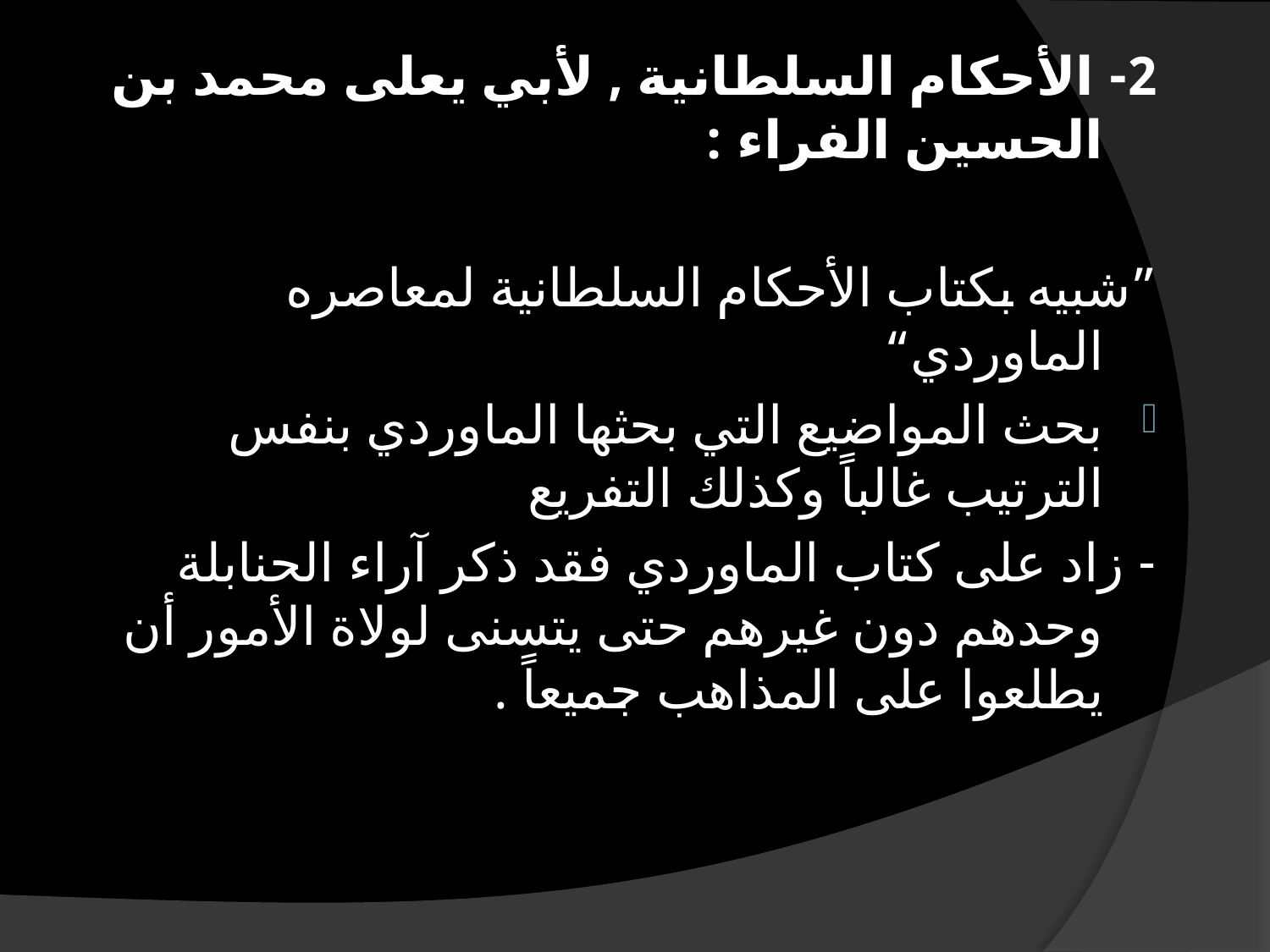

2- الأحكام السلطانية , لأبي يعلى محمد بن الحسين الفراء :

”شبيه بكتاب الأحكام السلطانية لمعاصره الماوردي“
بحث المواضيع التي بحثها الماوردي بنفس الترتيب غالباً وكذلك التفريع
- زاد على كتاب الماوردي فقد ذكر آراء الحنابلة وحدهم دون غيرهم حتى يتسنى لولاة الأمور أن يطلعوا على المذاهب جميعاً .